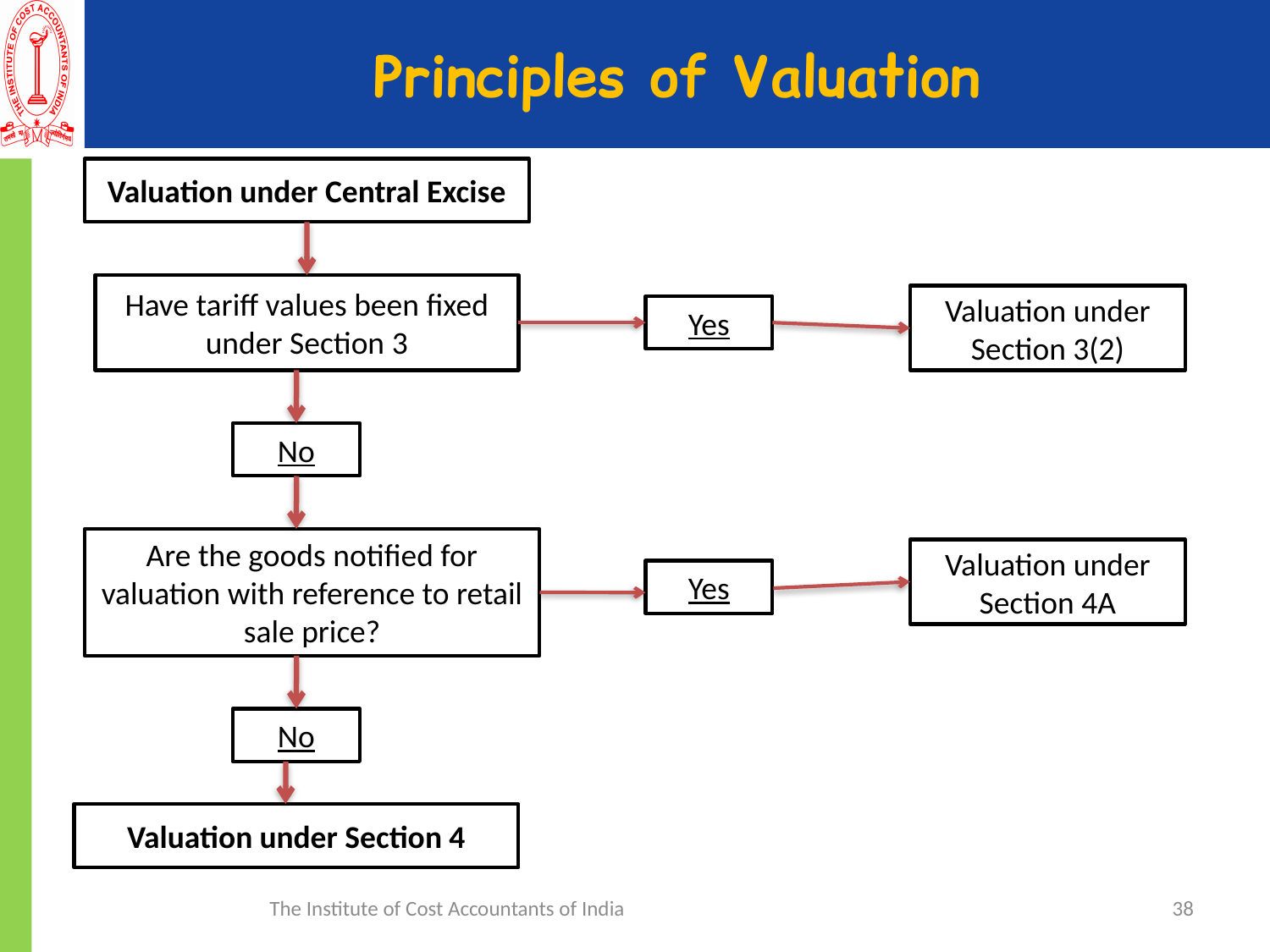

# Principles of Valuation

Valuation under Central Excise
Have tariff values been fixed under Section 3
Valuation under Section 3(2)
Yes
No
Are the goods notified for valuation with reference to retail sale price?
Valuation under Section 4A
Yes
No
Valuation under Section 4
The Institute of Cost Accountants of India
38